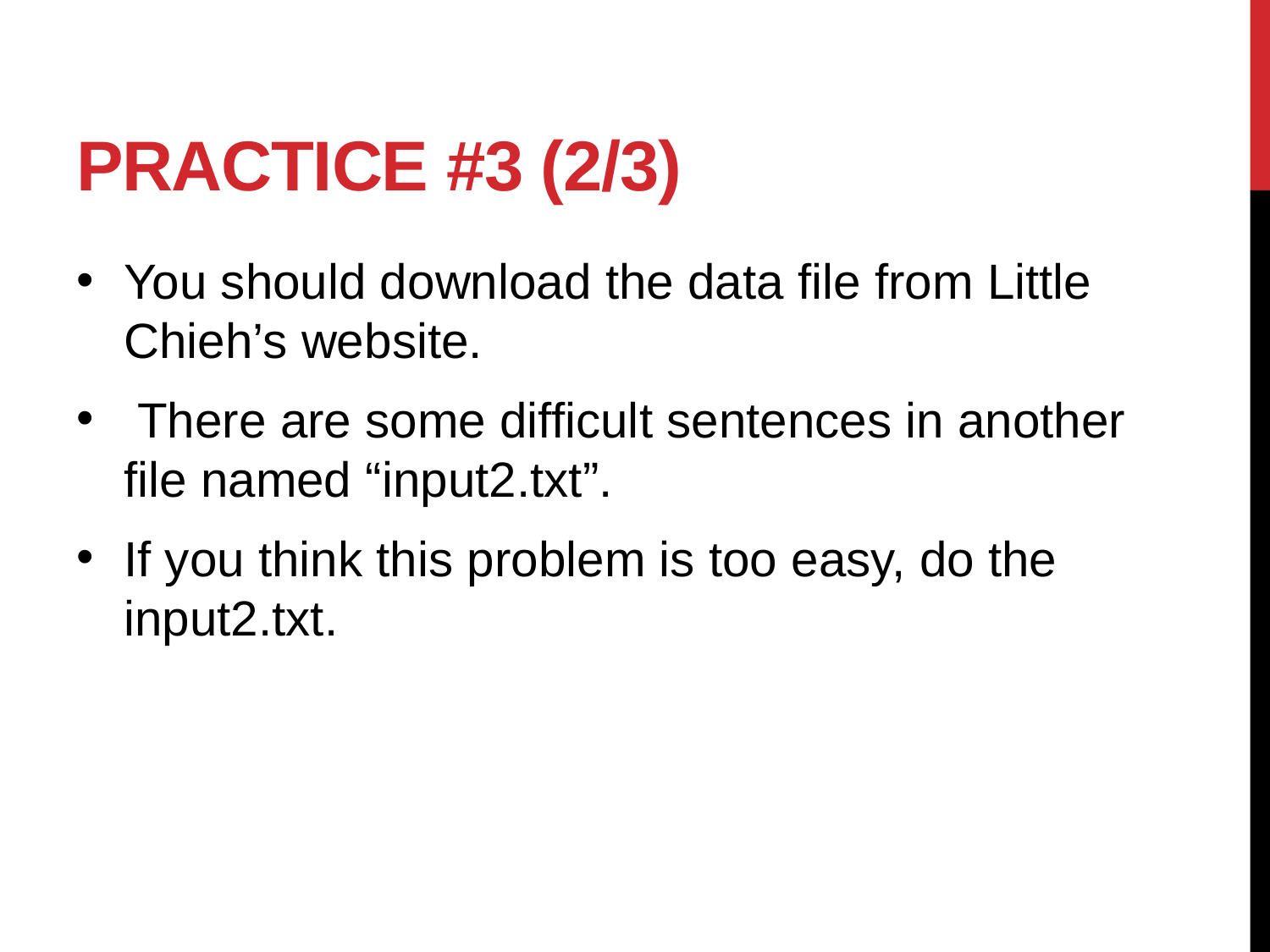

# Practice #3 (2/3)
You should download the data file from Little Chieh’s website.
 There are some difficult sentences in another file named “input2.txt”.
If you think this problem is too easy, do the input2.txt.